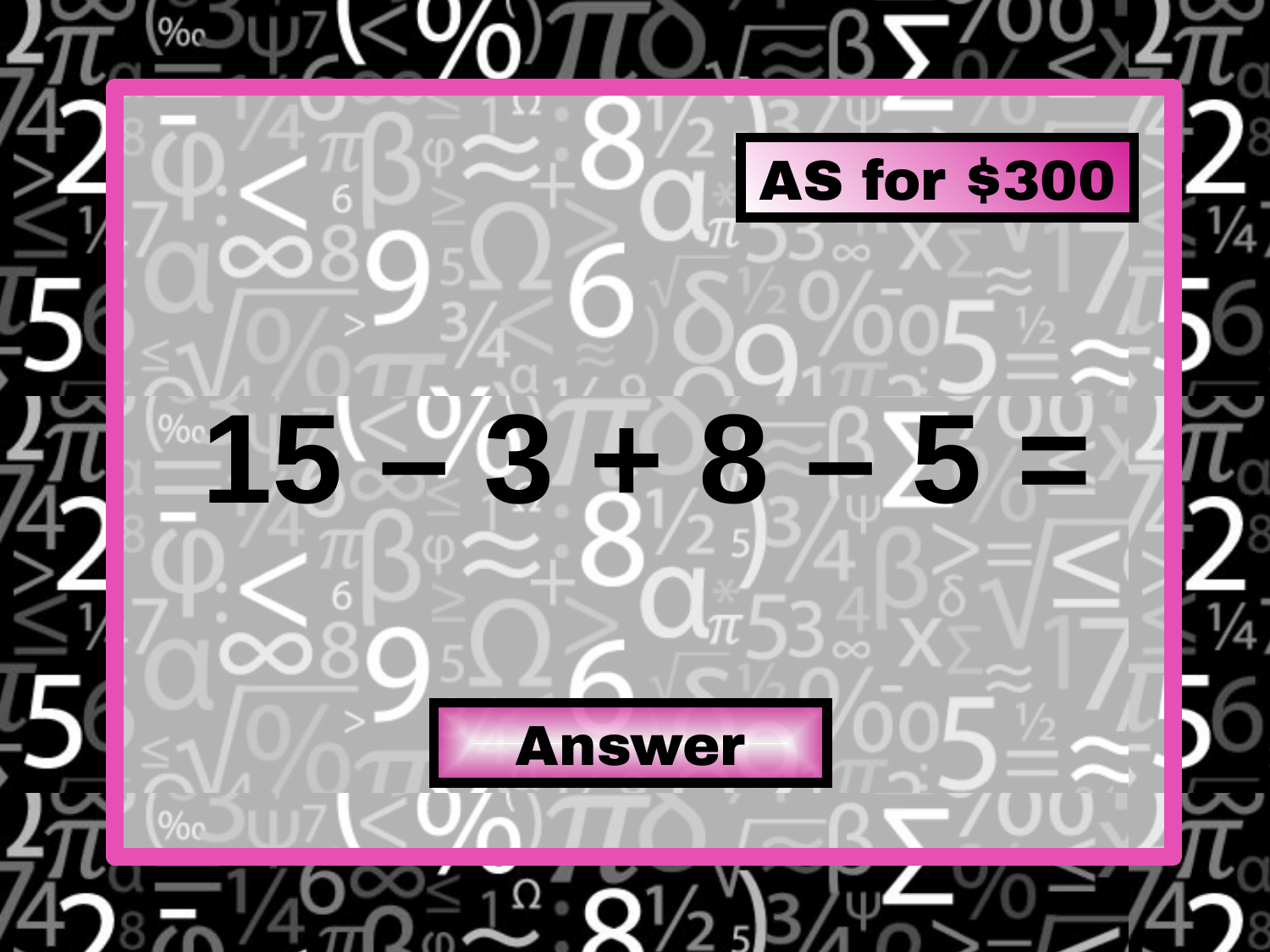

AS for $300
15 – 3 + 8 – 5 =
Answer